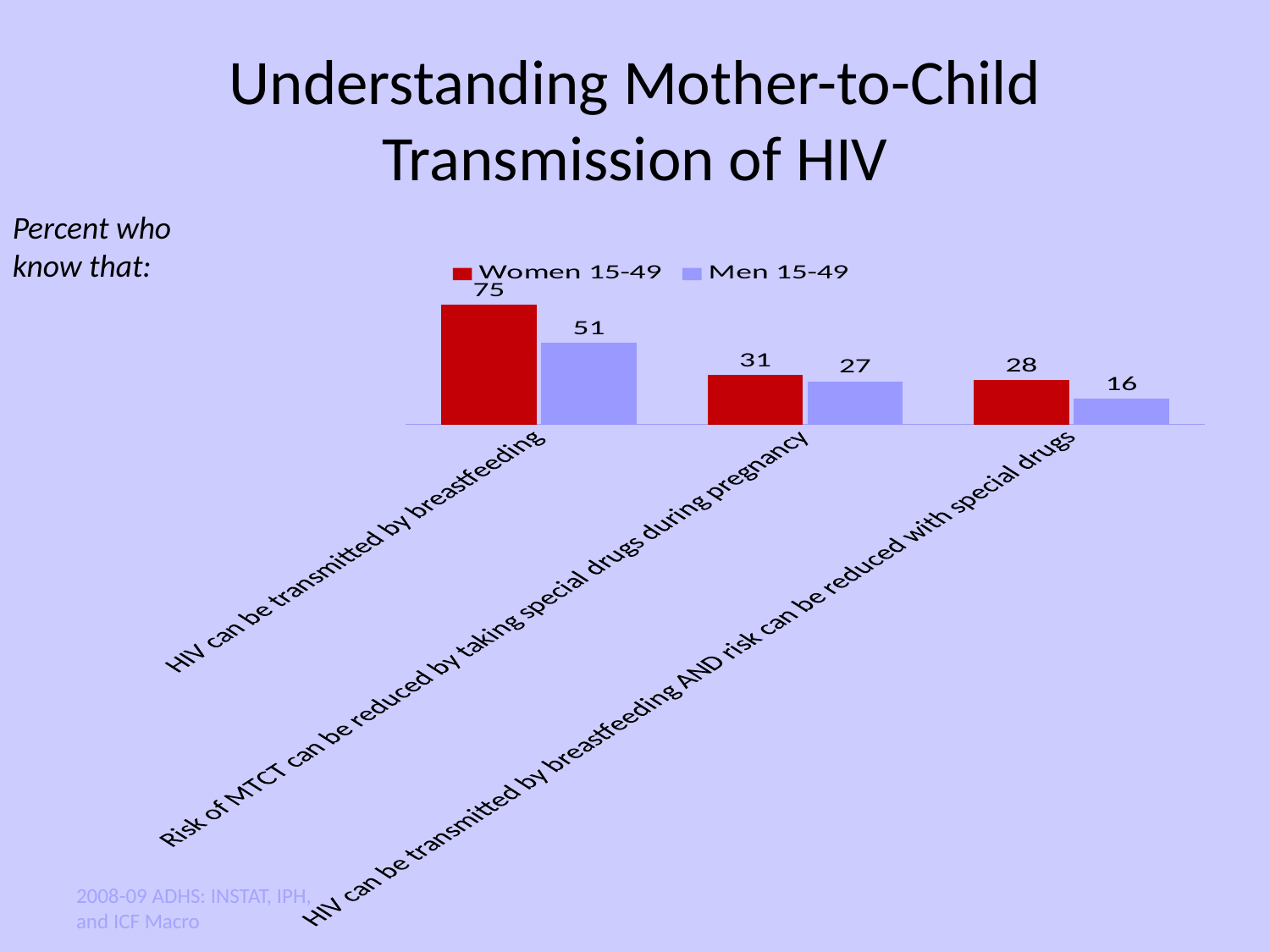

# Understanding Mother-to-Child Transmission of HIV
Percent who know that:

### Chart

| Category | Women 15-49 | Men 15-49 |
|---|---|---|
| HIV can be transmitted by breastfeeding | 75.0 | 51.0 |
| Risk of MTCT can be reduced by taking special drugs during pregnancy | 31.0 | 27.0 |
| HIV can be transmitted by breastfeeding AND risk can be reduced with special drugs | 28.0 | 16.0 |
2008-09 ADHS: INSTAT, IPH, and ICF Macro